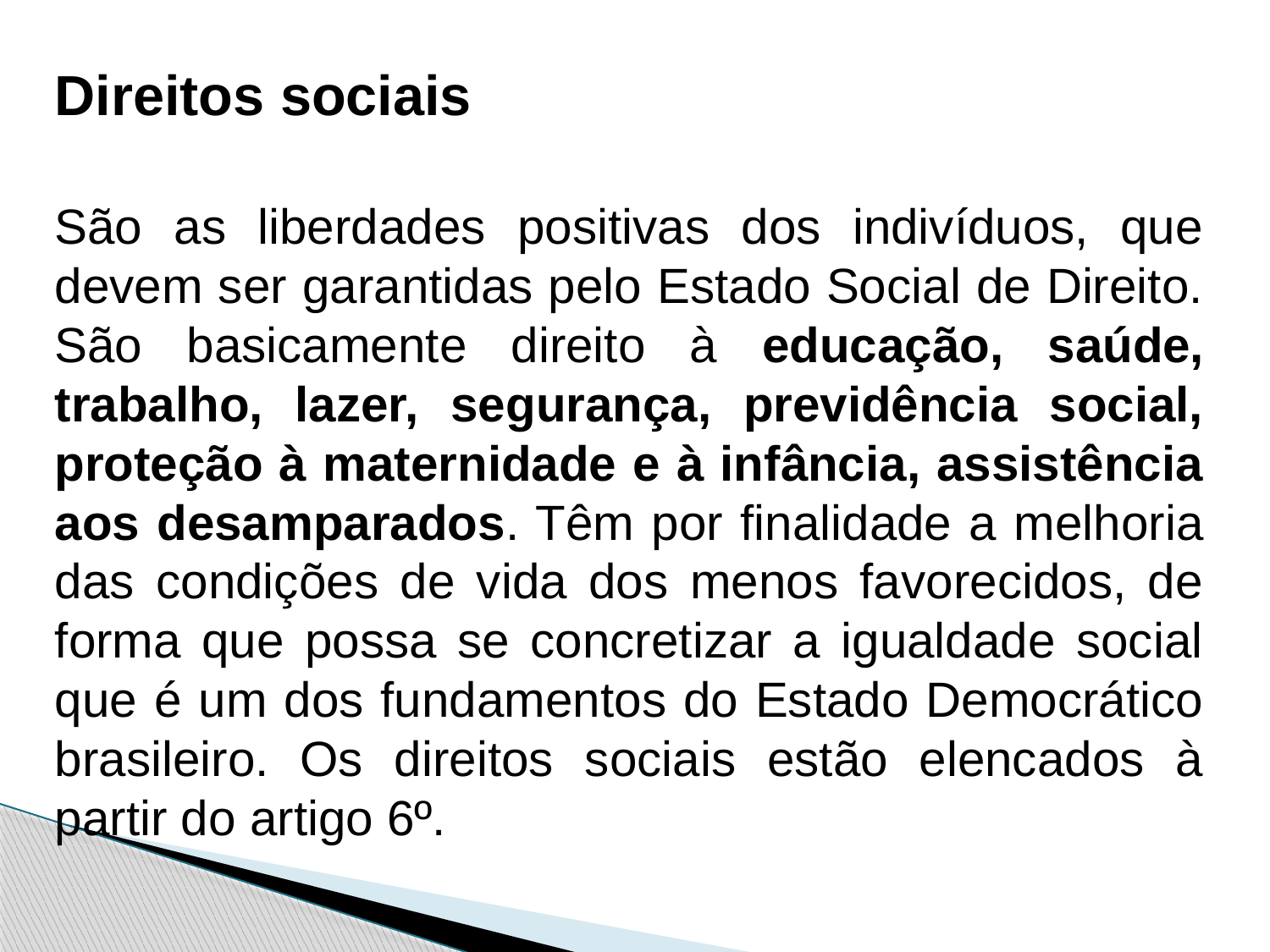

Direitos sociais

São as liberdades positivas dos indivíduos, que devem ser garantidas pelo Estado Social de Direito. São basicamente direito à educação, saúde, trabalho, lazer, segurança, previdência social, proteção à maternidade e à infância, assistência aos desamparados. Têm por finalidade a melhoria das condições de vida dos menos favorecidos, de forma que possa se concretizar a igualdade social que é um dos fundamentos do Estado Democrático brasileiro. Os direitos sociais estão elencados à partir do artigo 6º.